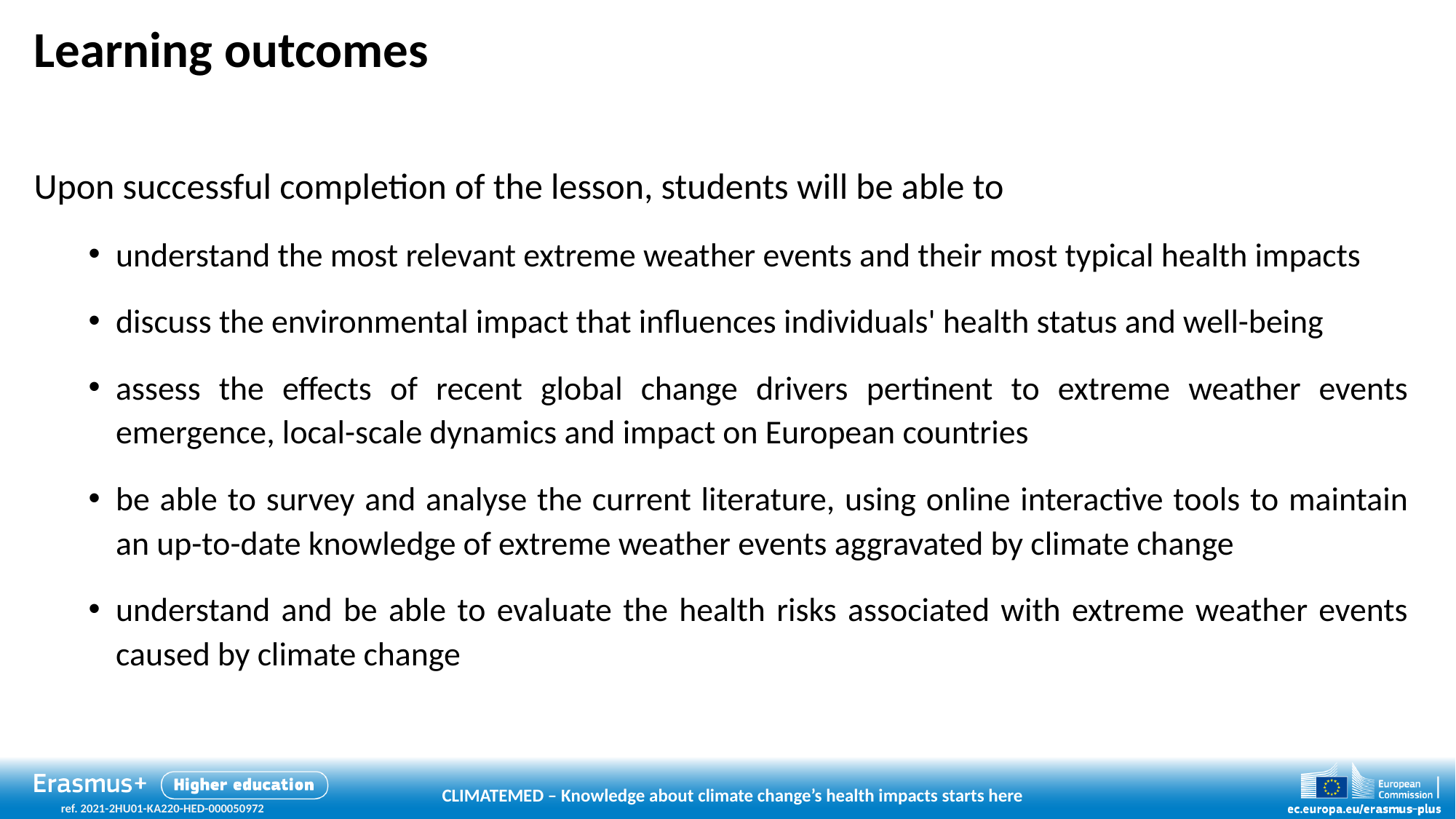

# Learning outcomes
Upon successful completion of the lesson, students will be able to
understand the most relevant extreme weather events and their most typical health impacts
discuss the environmental impact that influences individuals' health status and well-being
assess the effects of recent global change drivers pertinent to extreme weather events emergence, local-scale dynamics and impact on European countries
be able to survey and analyse the current literature, using online interactive tools to maintain an up-to-date knowledge of extreme weather events aggravated by climate change
understand and be able to evaluate the health risks associated with extreme weather events caused by climate change